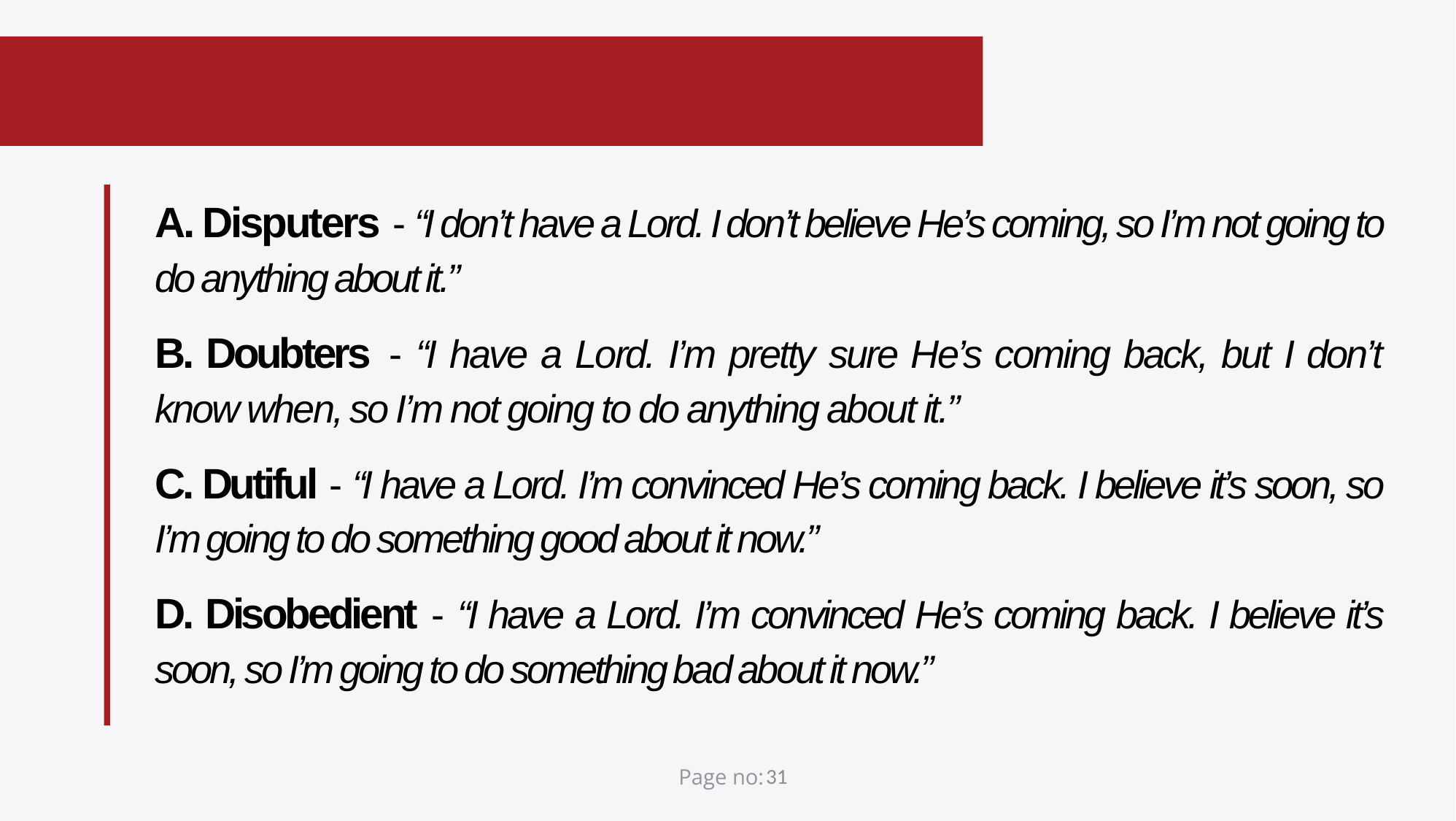

A. Disputers - “I don’t have a Lord. I don’t believe He’s coming, so I’m not going to do anything about it.”
B. Doubters - “I have a Lord. I’m pretty sure He’s coming back, but I don’t know when, so I’m not going to do anything about it.”
C. Dutiful - “I have a Lord. I’m convinced He’s coming back. I believe it’s soon, so I’m going to do something good about it now.”
D. Disobedient - “I have a Lord. I’m convinced He’s coming back. I believe it’s soon, so I’m going to do something bad about it now.”